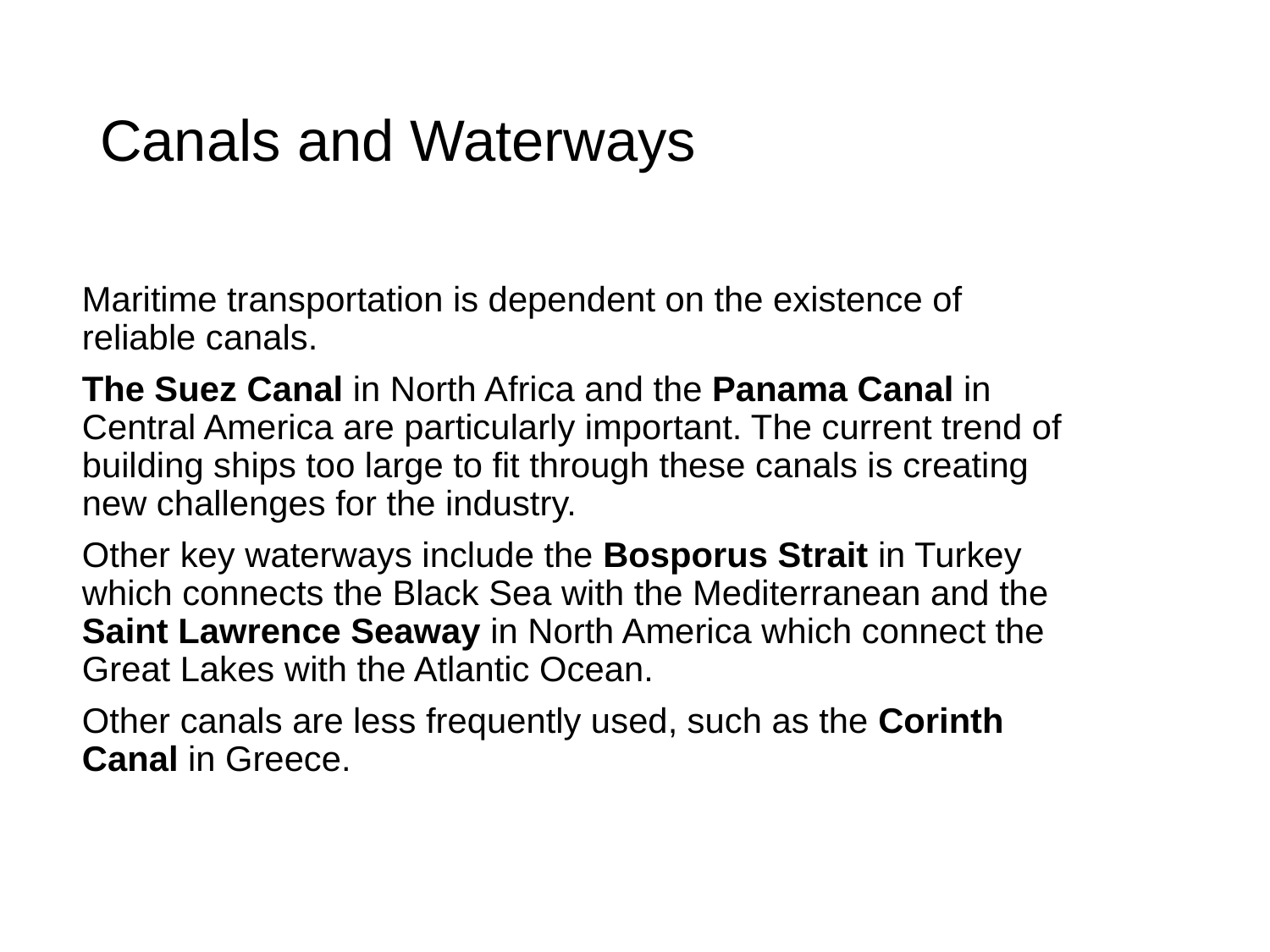

# Canals and Waterways
Maritime transportation is dependent on the existence of reliable canals.
The Suez Canal in North Africa and the Panama Canal in Central America are particularly important. The current trend of building ships too large to fit through these canals is creating new challenges for the industry.
Other key waterways include the Bosporus Strait in Turkey which connects the Black Sea with the Mediterranean and the Saint Lawrence Seaway in North America which connect the Great Lakes with the Atlantic Ocean.
Other canals are less frequently used, such as the Corinth Canal in Greece.